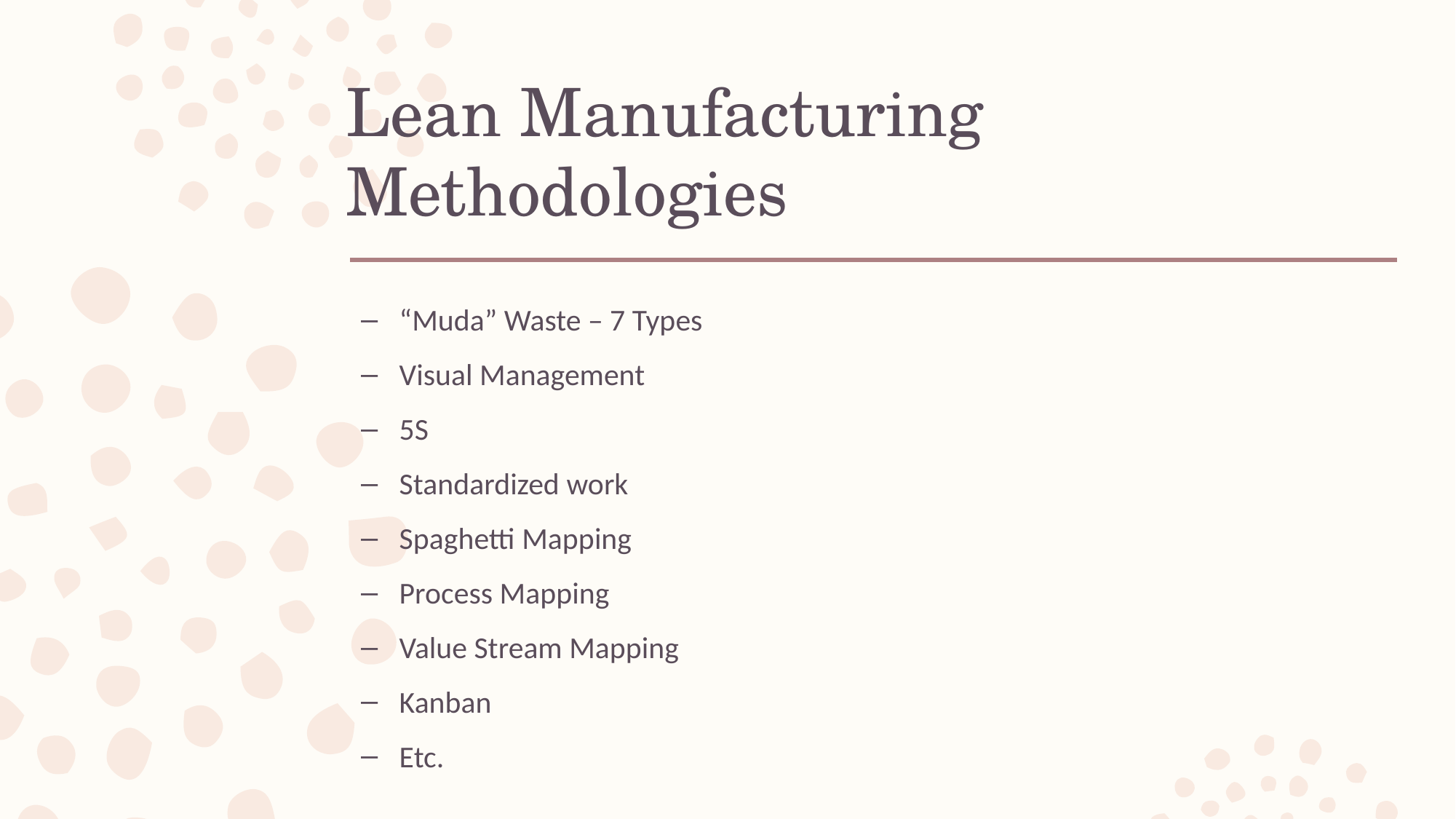

# Lean Manufacturing Methodologies
“Muda” Waste – 7 Types
Visual Management
5S
Standardized work
Spaghetti Mapping
Process Mapping
Value Stream Mapping
Kanban
Etc.